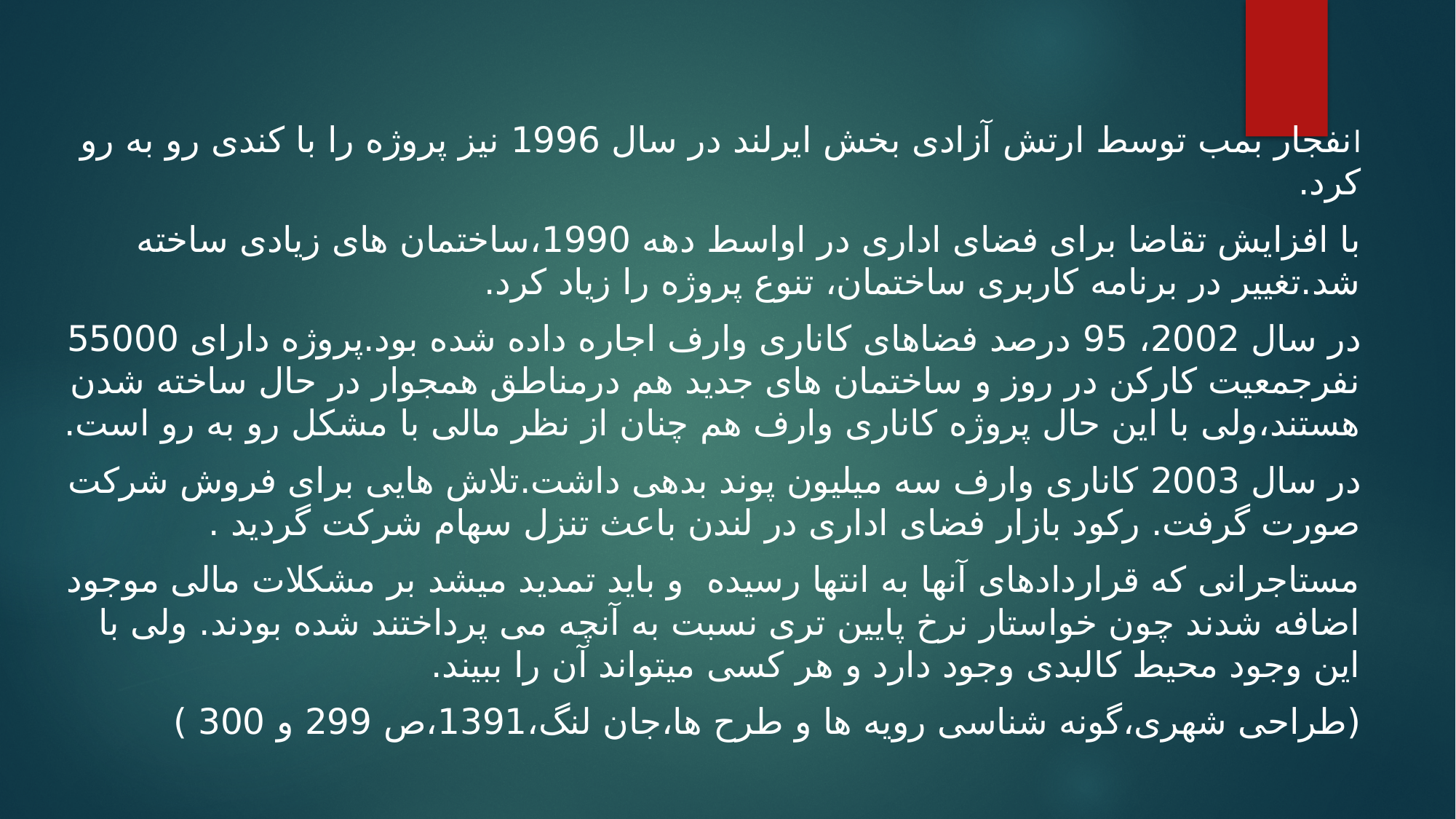

انفجار بمب توسط ارتش آزادی بخش ایرلند در سال 1996 نیز پروژه را با کندی رو به رو کرد.
با افزایش تقاضا برای فضای اداری در اواسط دهه 1990،ساختمان های زیادی ساخته شد.تغییر در برنامه کاربری ساختمان، تنوع پروژه را زیاد کرد.
در سال 2002، 95 درصد فضاهای کاناری وارف اجاره داده شده بود.پروژه دارای 55000 نفرجمعیت کارکن در روز و ساختمان های جدید هم درمناطق همجوار در حال ساخته شدن هستند،ولی با این حال پروژه کاناری وارف هم چنان از نظر مالی با مشکل رو به رو است.
در سال 2003 کاناری وارف سه میلیون پوند بدهی داشت.تلاش هایی برای فروش شرکت صورت گرفت. رکود بازار فضای اداری در لندن باعث تنزل سهام شرکت گردید .
مستاجرانی که قراردادهای آنها به انتها رسیده  و باید تمدید میشد بر مشکلات مالی موجود اضافه شدند چون خواستار نرخ پایین تری نسبت به آنچه می پرداختند شده بودند. ولی با این وجود محیط کالبدی وجود دارد و هر کسی میتواند آن را ببیند.
(طراحی شهری،گونه شناسی رویه ها و طرح ها،جان لنگ،1391،ص 299 و 300 )